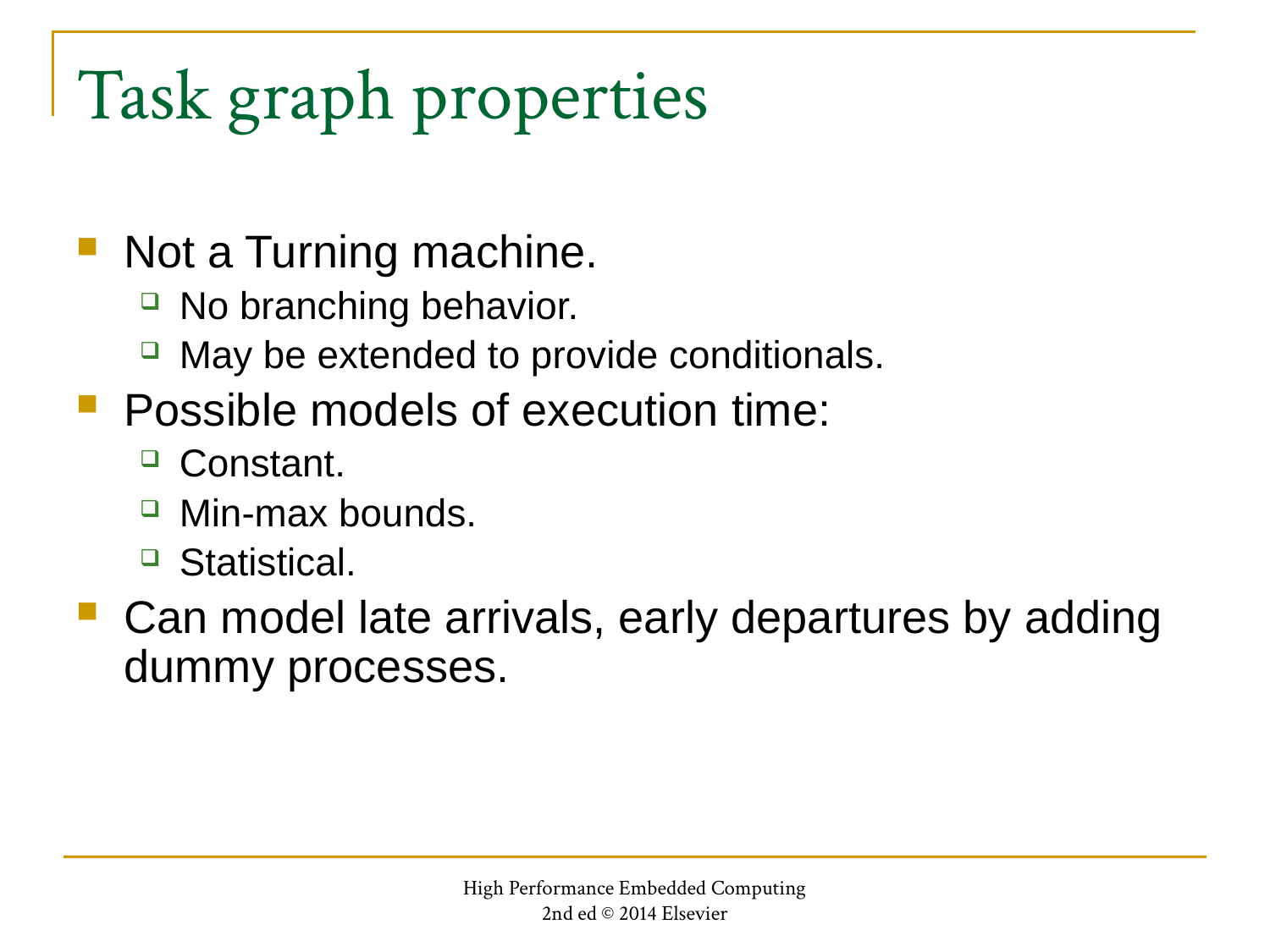

# Task graph properties
Not a Turning machine.
No branching behavior.
May be extended to provide conditionals.
Possible models of execution time:
Constant.
Min-max bounds.
Statistical.
Can model late arrivals, early departures by adding dummy processes.
High Performance Embedded Computing 2nd ed © 2014 Elsevier